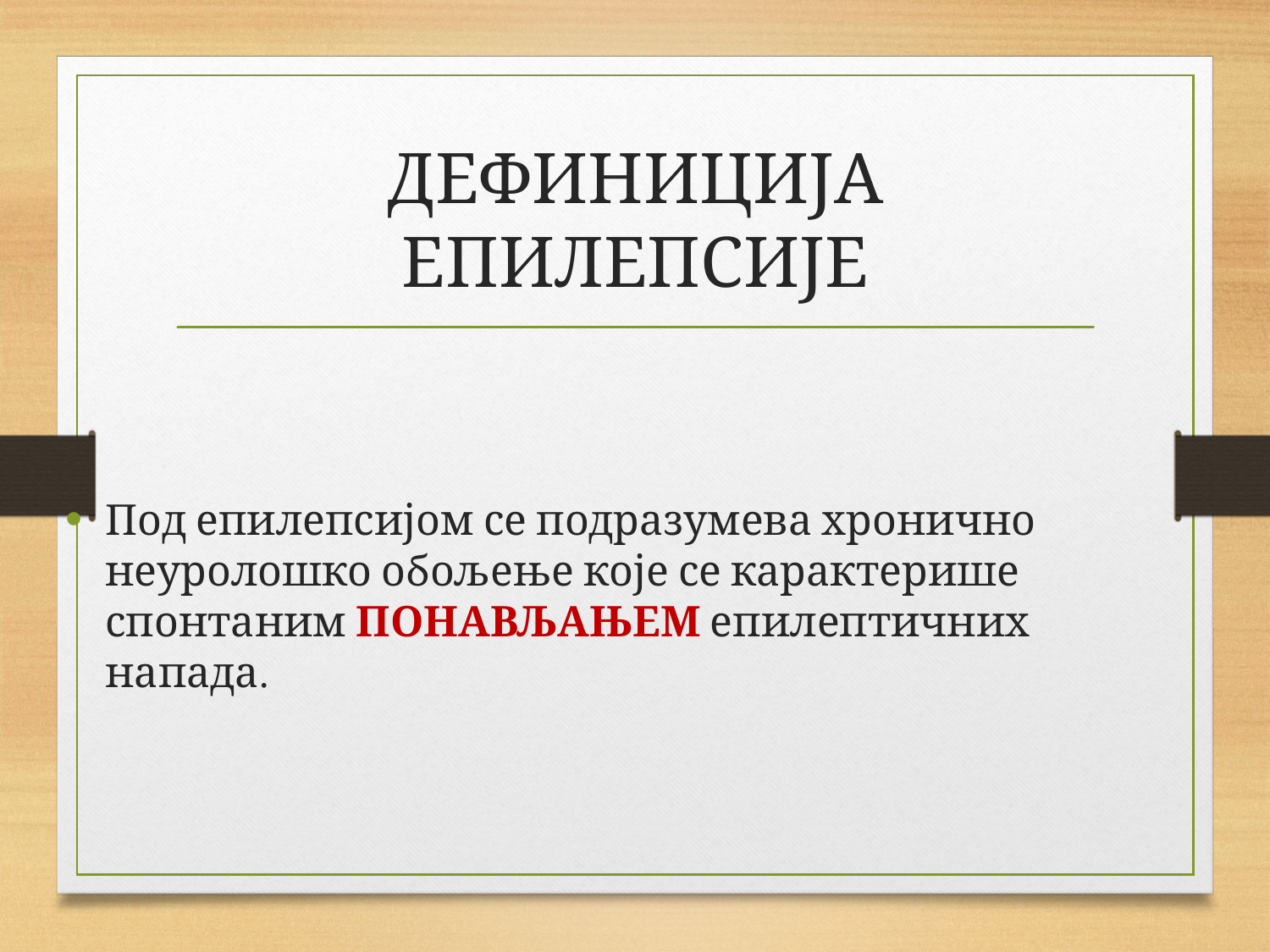

# ДЕФИНИЦИЈА ЕПИЛЕПСИЈЕ
Под епилепсијом се подразумева хронично неуролошко обољење које се карактерише спонтаним ПОНАВЉАЊЕМ епилептичних напада.